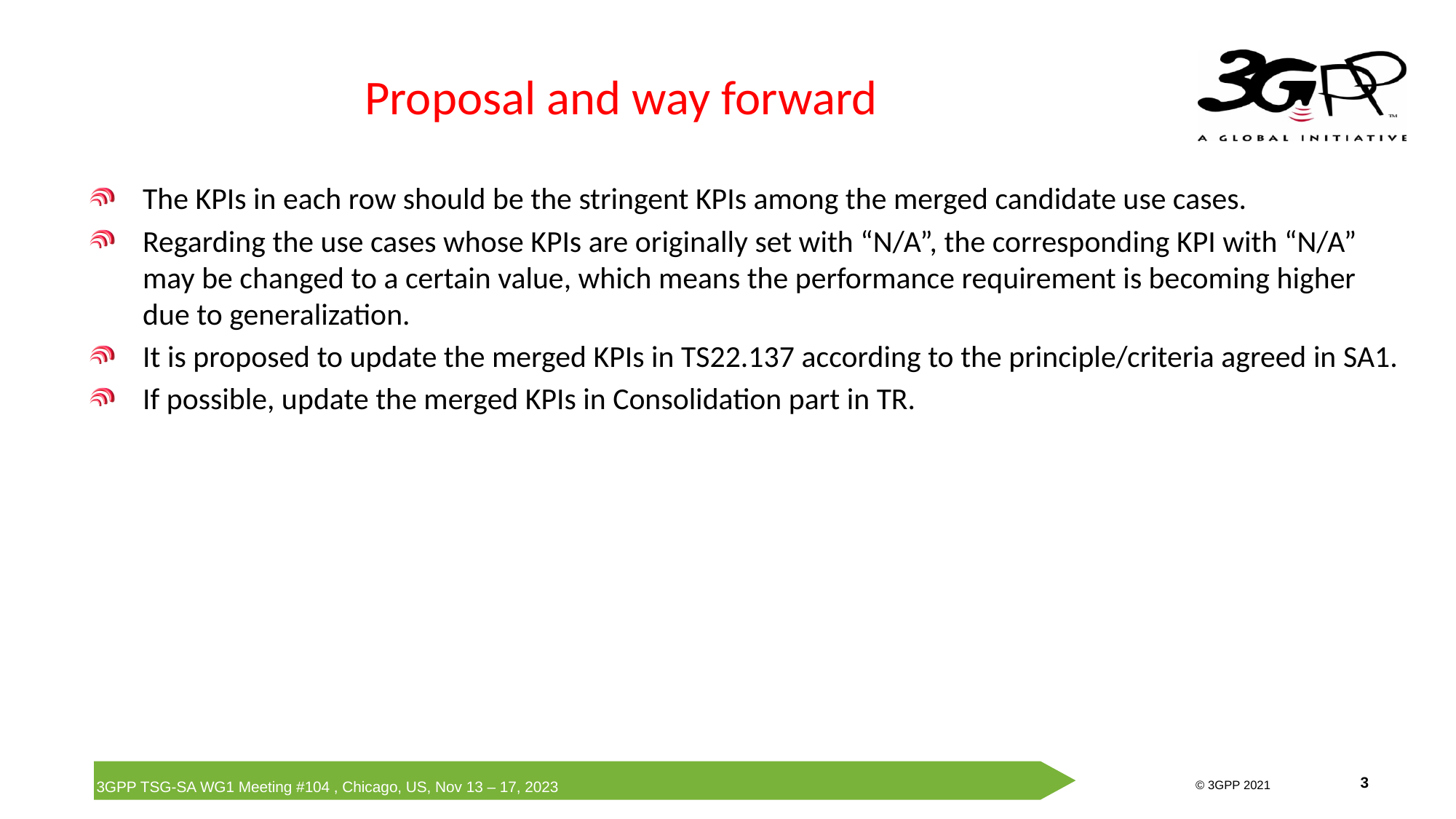

# Proposal and way forward
The KPIs in each row should be the stringent KPIs among the merged candidate use cases.
Regarding the use cases whose KPIs are originally set with “N/A”, the corresponding KPI with “N/A” may be changed to a certain value, which means the performance requirement is becoming higher due to generalization.
It is proposed to update the merged KPIs in TS22.137 according to the principle/criteria agreed in SA1.
If possible, update the merged KPIs in Consolidation part in TR.